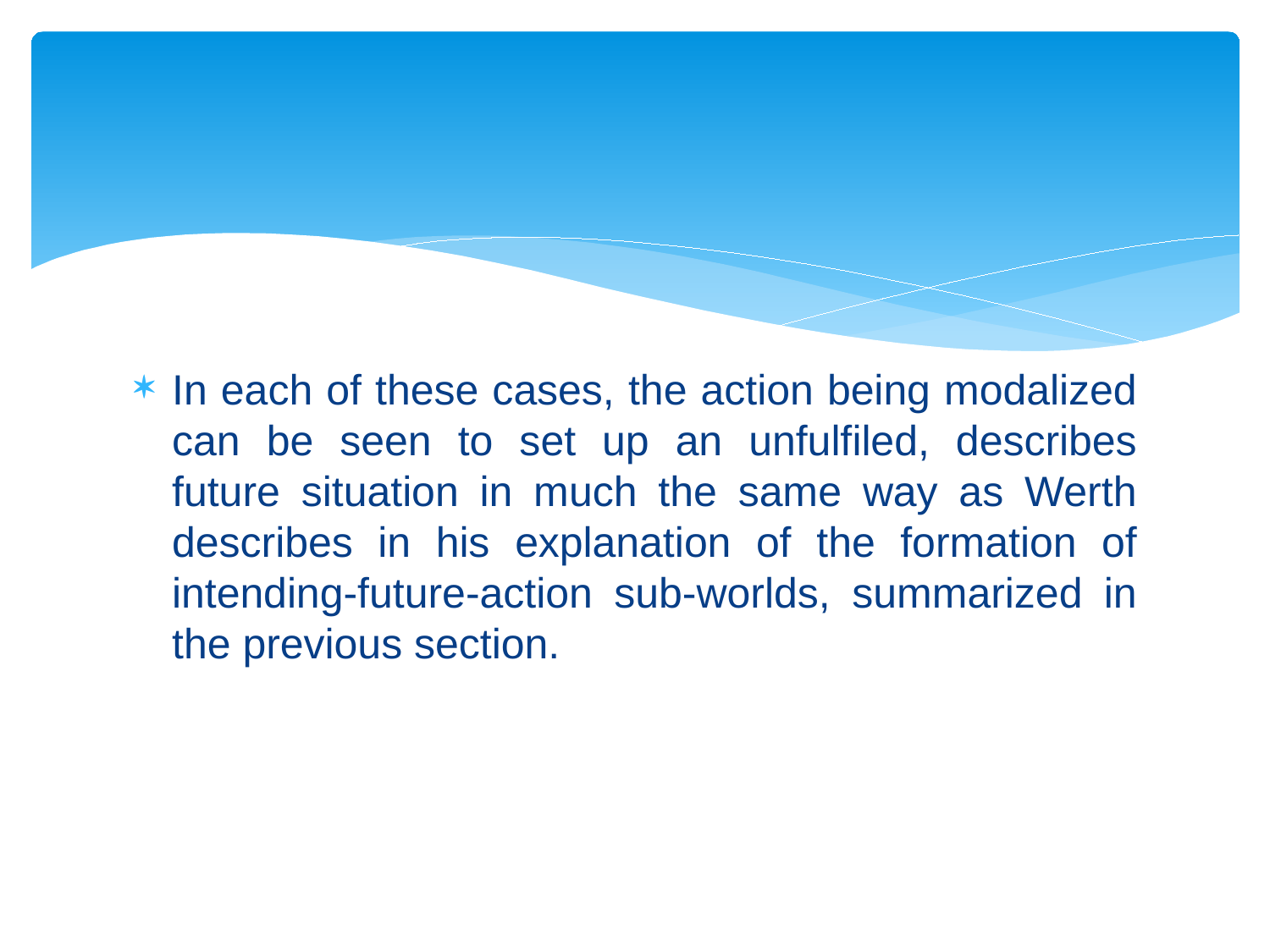

#
In each of these cases, the action being modalized can be seen to set up an unfulfiled, describes future situation in much the same way as Werth describes in his explanation of the formation of intending-future-action sub-worlds, summarized in the previous section.